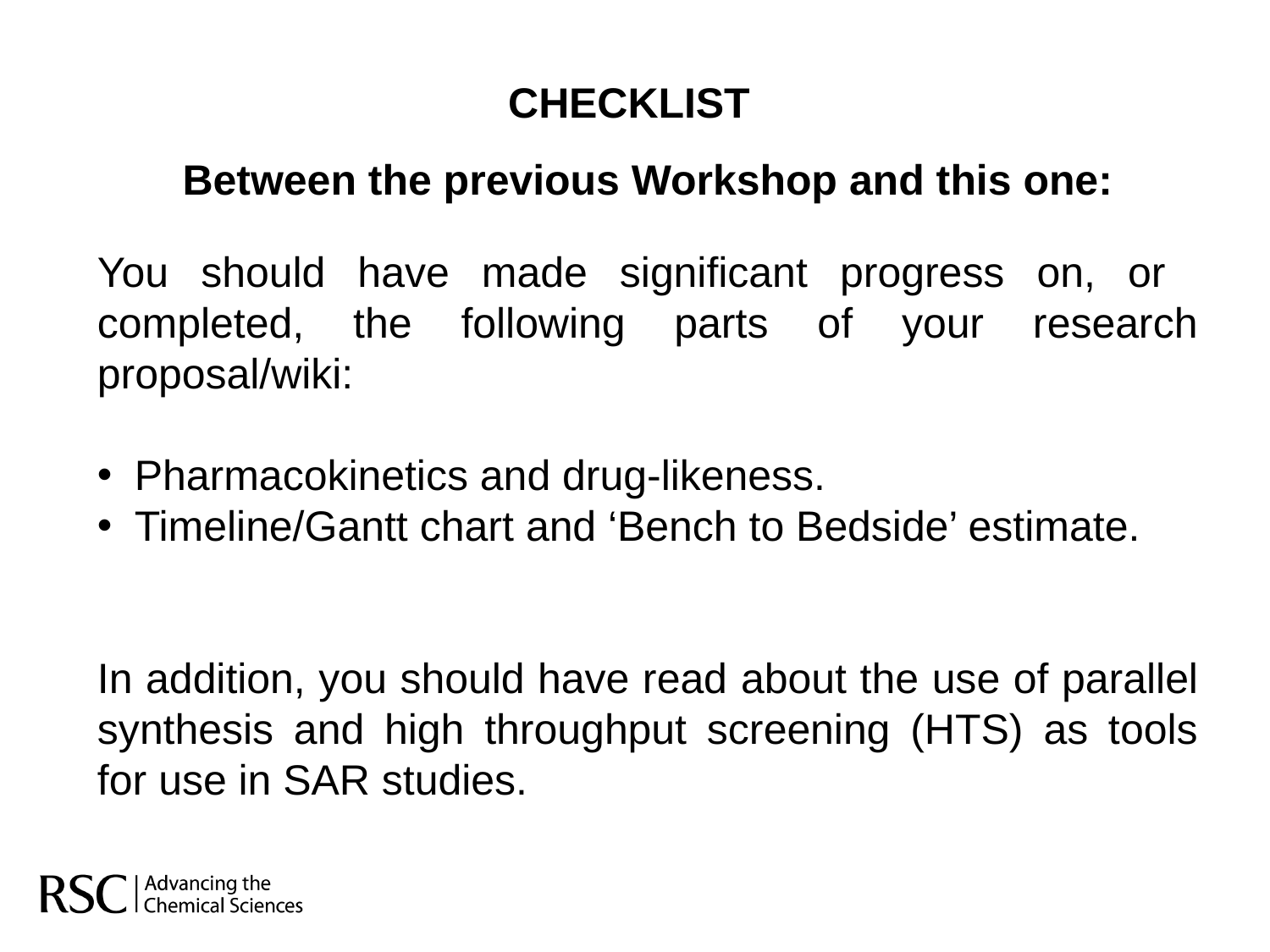

CHECKLIST
Between the previous Workshop and this one:

You should have made significant progress on, or  completed, the following parts of your research proposal/wiki:

 Pharmacokinetics and drug-likeness.
 Timeline/Gantt chart and ‘Bench to Bedside’ estimate.

In addition, you should have read about the use of parallel synthesis and high throughput screening (HTS) as tools for use in SAR studies.